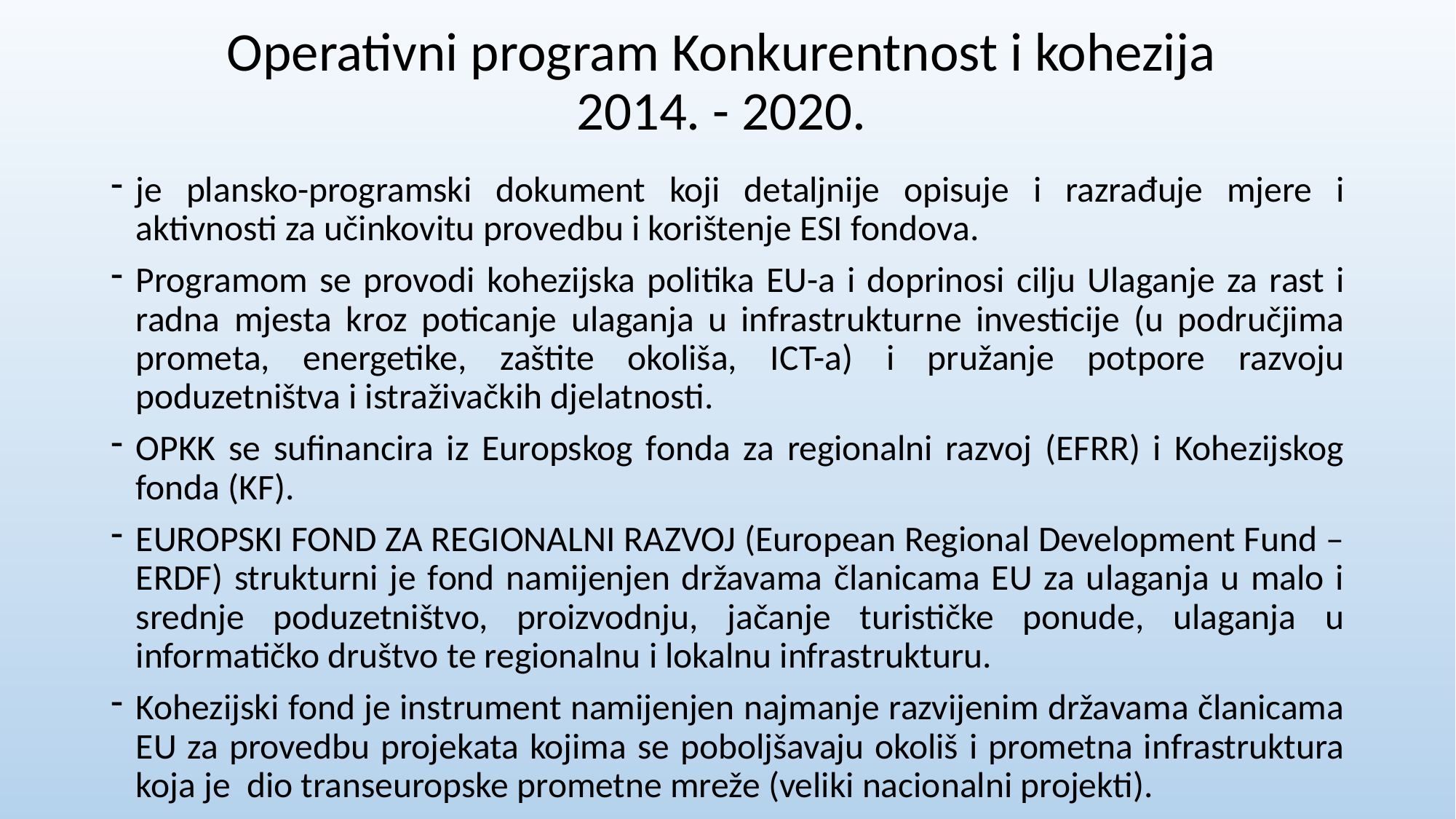

# Operativni program Konkurentnost i kohezija 2014. - 2020.
je plansko-programski dokument koji detaljnije opisuje i razrađuje mjere i aktivnosti za učinkovitu provedbu i korištenje ESI fondova.
Programom se provodi kohezijska politika EU-a i doprinosi cilju Ulaganje za rast i radna mjesta kroz poticanje ulaganja u infrastrukturne investicije (u područjima prometa, energetike, zaštite okoliša, ICT-a) i pružanje potpore razvoju poduzetništva i istraživačkih djelatnosti.
OPKK se sufinancira iz Europskog fonda za regionalni razvoj (EFRR) i Kohezijskog fonda (KF).
EUROPSKI FOND ZA REGIONALNI RAZVOJ (European Regional Development Fund – ERDF) strukturni je fond namijenjen državama članicama EU za ulaganja u malo i srednje poduzetništvo, proizvodnju, jačanje turističke ponude, ulaganja u informatičko društvo te regionalnu i lokalnu infrastrukturu.
Kohezijski fond je instrument namijenjen najmanje razvijenim državama članicama EU za provedbu projekata kojima se poboljšavaju okoliš i prometna infrastruktura koja je  dio transeuropske prometne mreže (veliki nacionalni projekti).